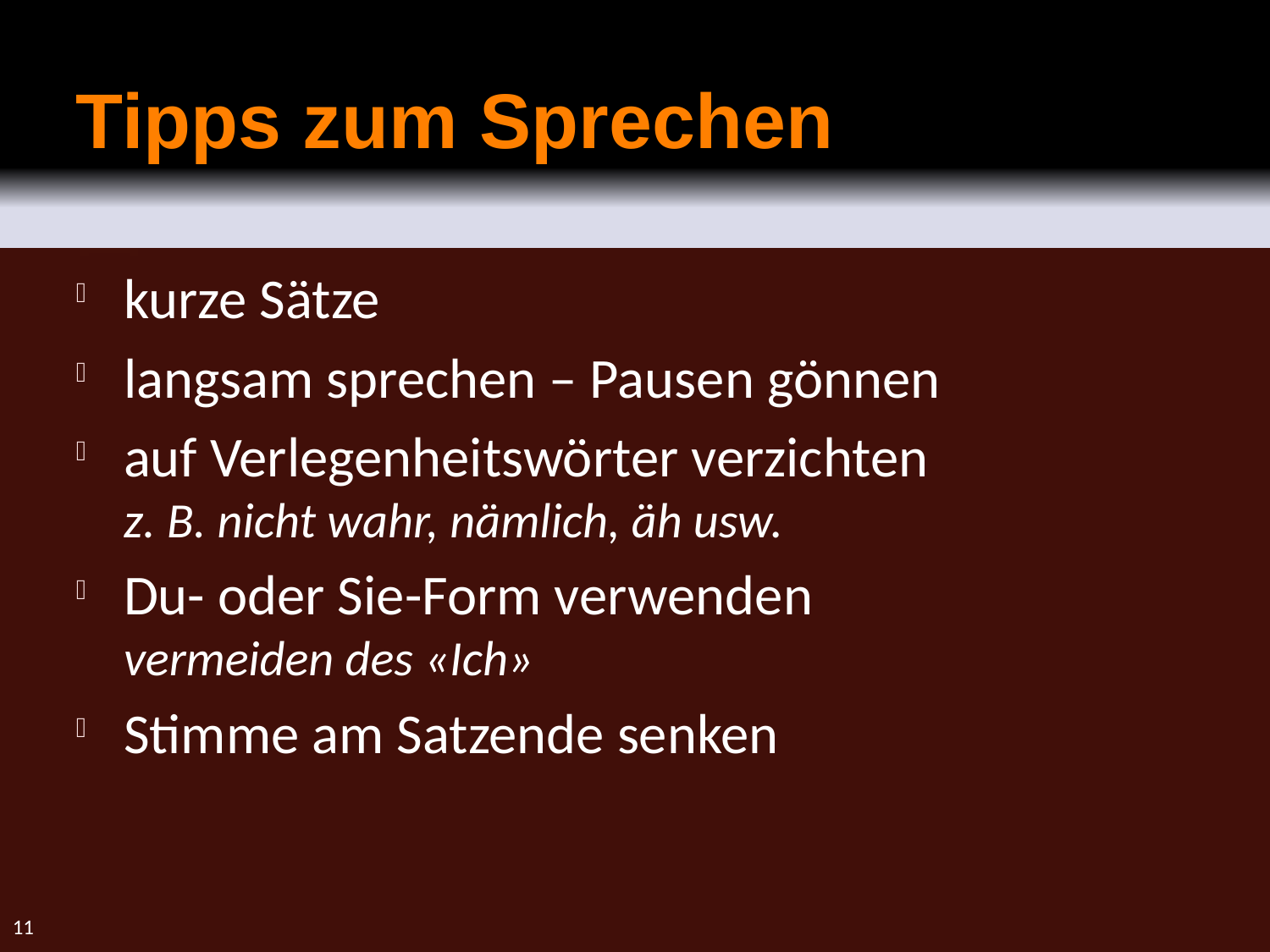

# Tipps zum Sprechen
kurze Sätze
langsam sprechen – Pausen gönnen
auf Verlegenheitswörter verzichten
z. B. nicht wahr, nämlich, äh usw.
Du- oder Sie-Form verwenden
vermeiden des «Ich»
Stimme am Satzende senken
11